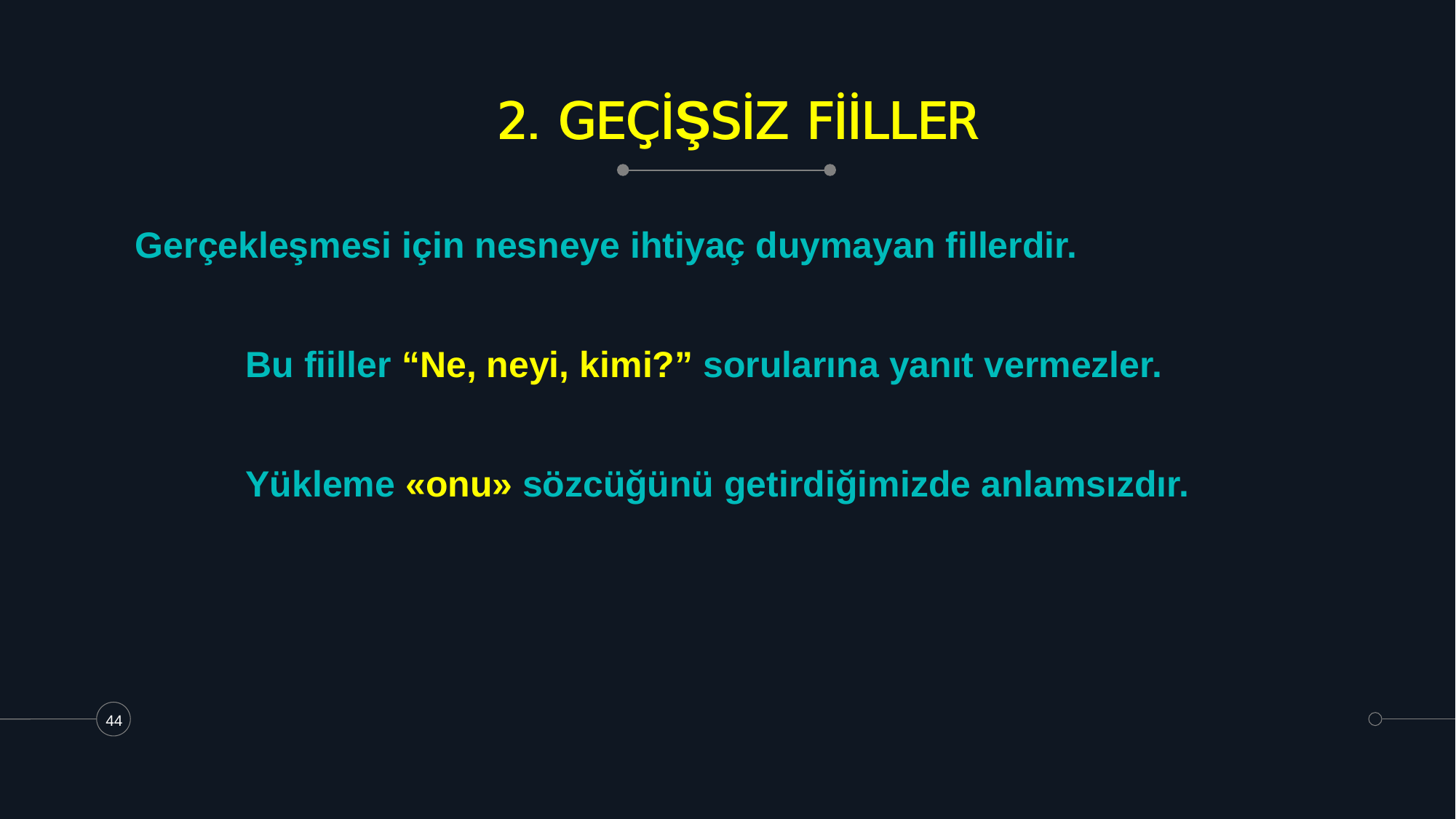

# 2. GEÇİŞSİZ FİİLLER
Gerçekleşmesi için nesneye ihtiyaç duymayan fillerdir.
Bu fiiller “Ne, neyi, kimi?” sorularına yanıt vermezler.
Yükleme «onu» sözcüğünü getirdiğimizde anlamsızdır.
44